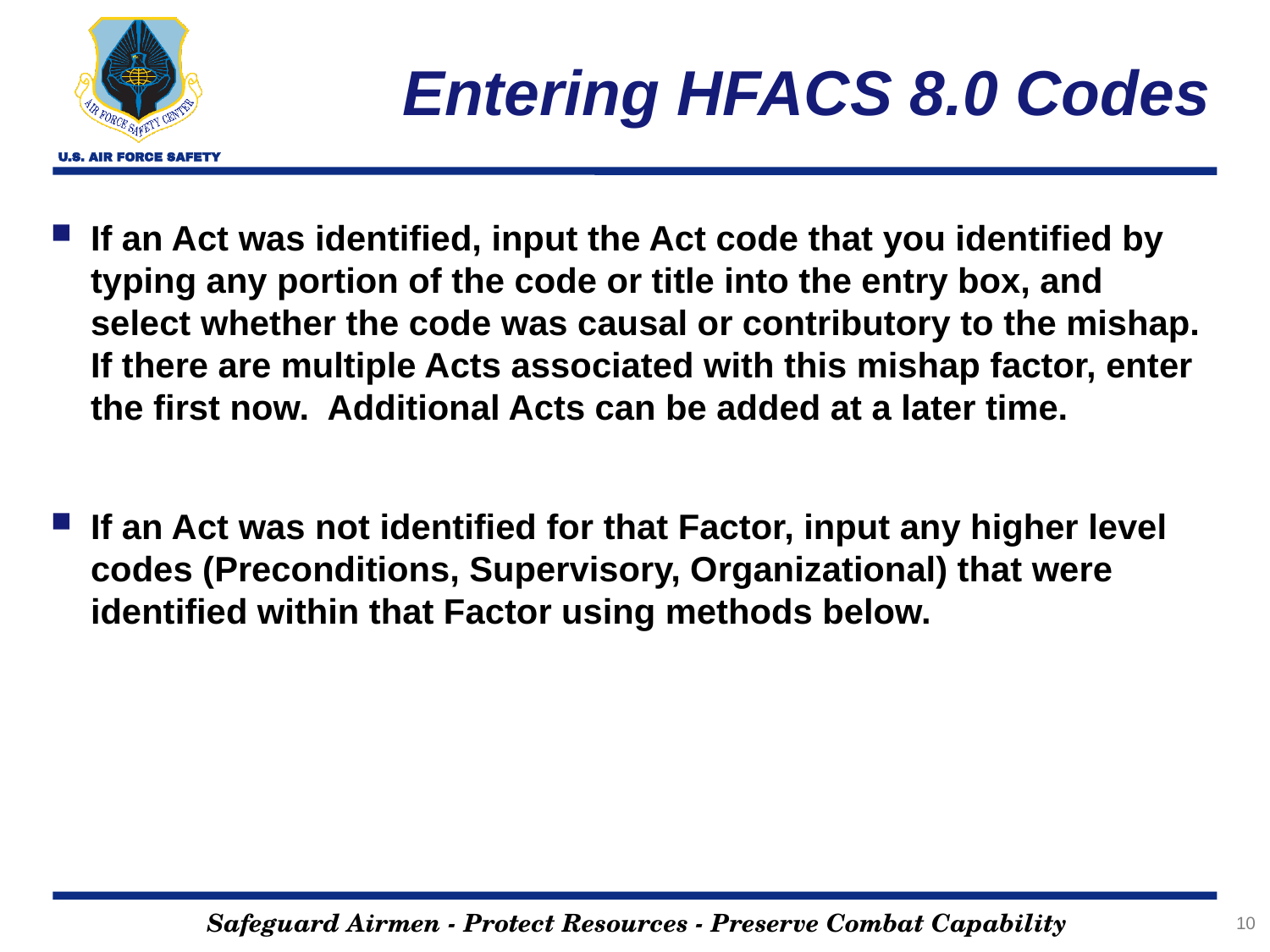

# Entering HFACS 8.0 Codes
If an Act was identified, input the Act code that you identified by typing any portion of the code or title into the entry box, and select whether the code was causal or contributory to the mishap.  If there are multiple Acts associated with this mishap factor, enter the first now.  Additional Acts can be added at a later time.

If an Act was not identified for that Factor, input any higher level codes (Preconditions, Supervisory, Organizational) that were identified within that Factor using methods below.

10